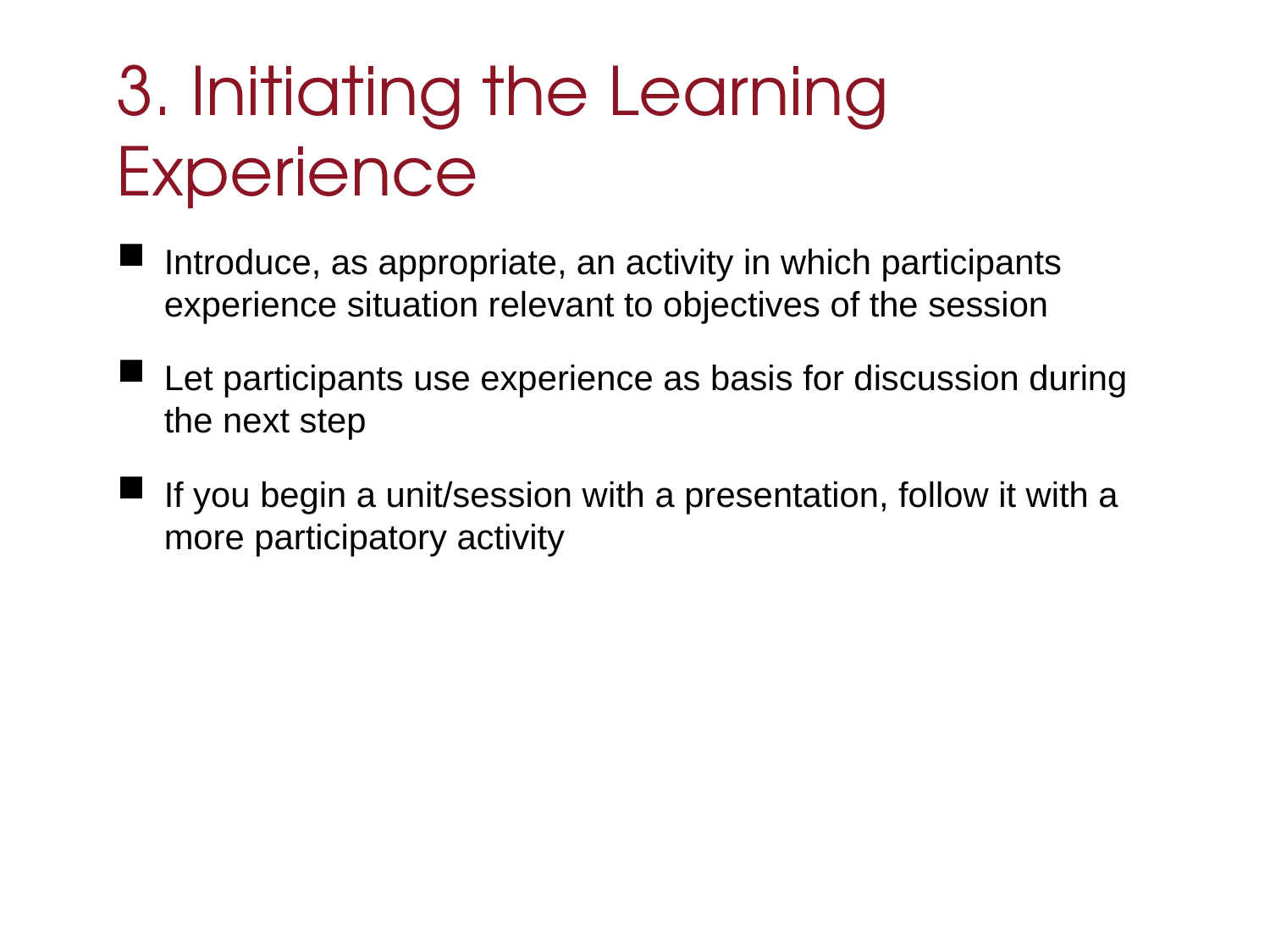

# 3. Initiating the Learning Experience
Introduce, as appropriate, an activity in which participants experience situation relevant to objectives of the session
Let participants use experience as basis for discussion during the next step
If you begin a unit/session with a presentation, follow it with a more participatory activity